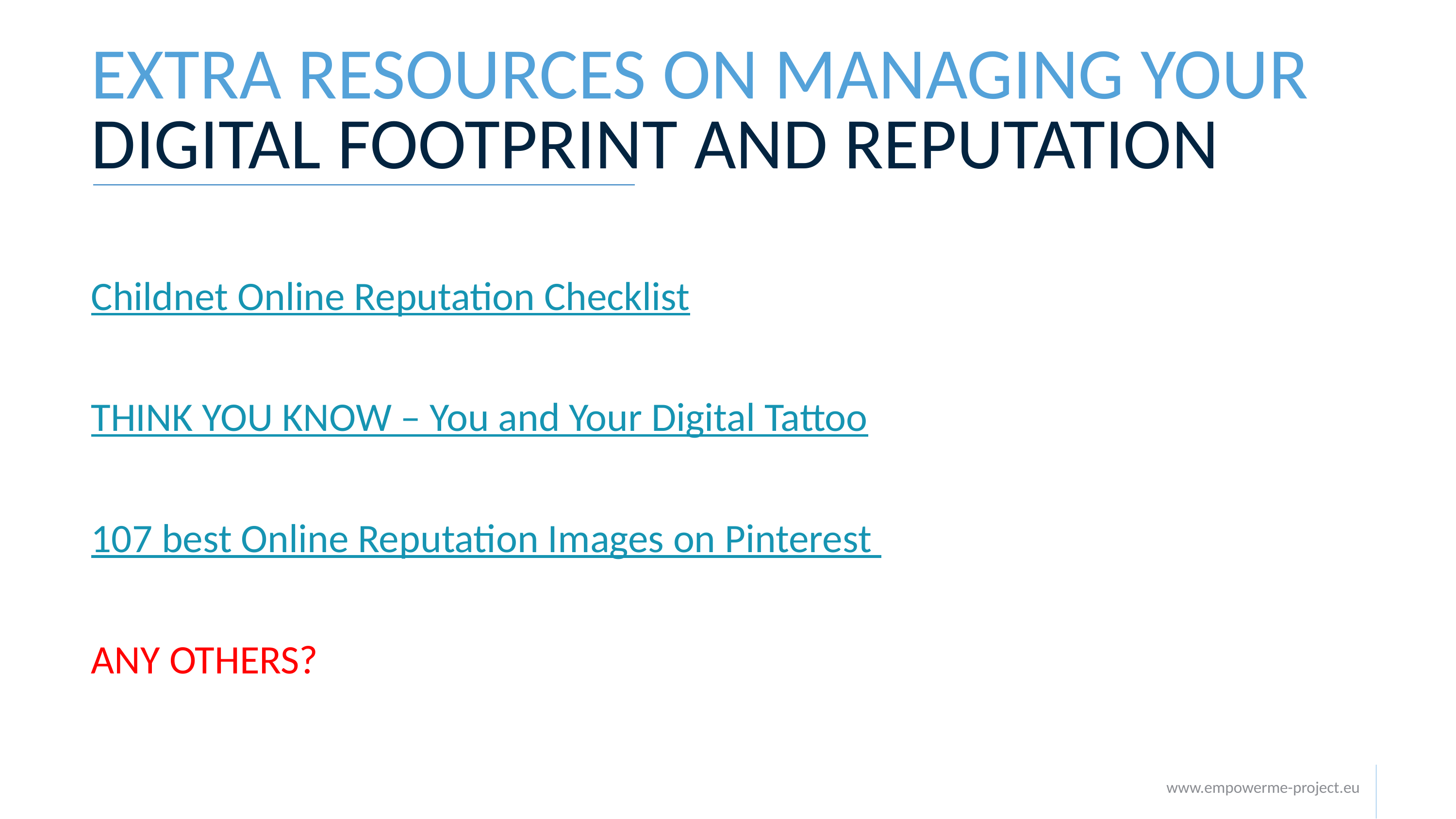

# EXTRA RESOURCES ON MANAGING YOUR  DIGITAL FOOTPRINT AND REPUTATION

Childnet Online Reputation Checklist

THINK YOU KNOW – You and Your Digital Tattoo

107 best Online Reputation Images on Pinterest

ANY OTHERS?
www.empowerme-project.eu